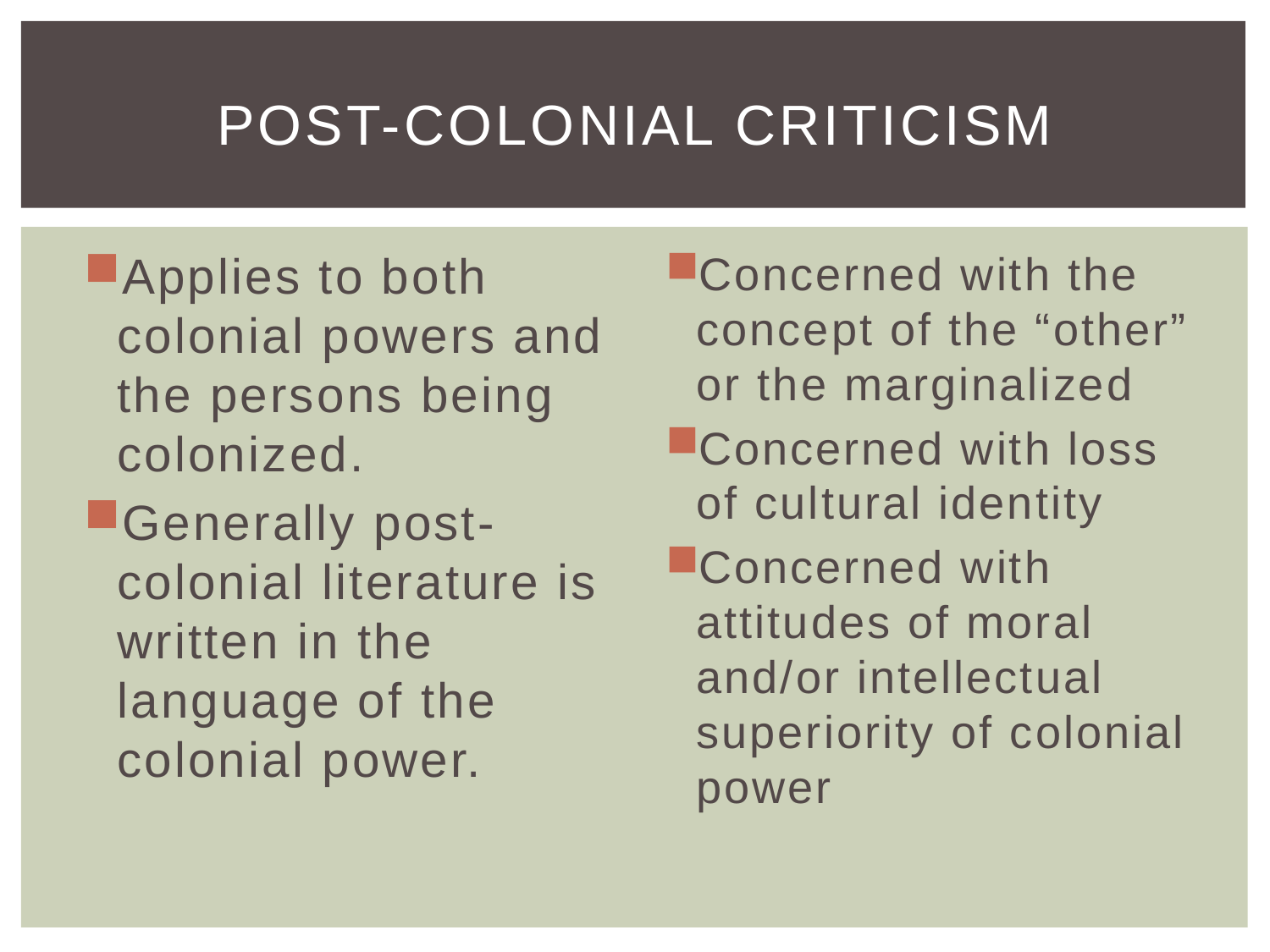

# Post-colonial Criticism
Applies to both colonial powers and the persons being colonized.
Generally post-colonial literature is written in the language of the colonial power.
Concerned with the concept of the “other” or the marginalized
Concerned with loss of cultural identity
Concerned with attitudes of moral and/or intellectual superiority of colonial power